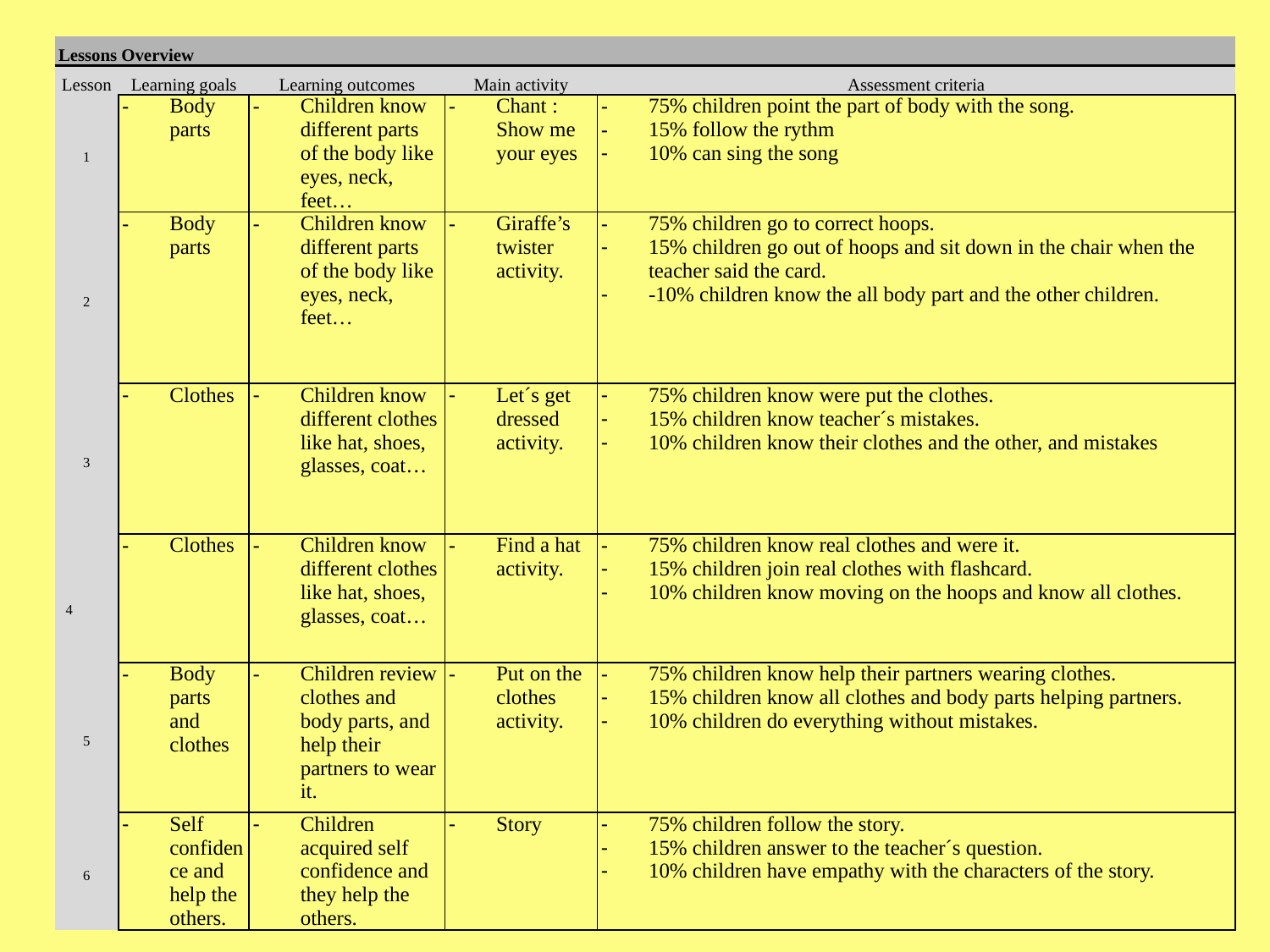

| Lessons Overview |  |  |  |  |
| --- | --- | --- | --- | --- |
| Lesson | Learning goals | Learning outcomes | Main activity | Assessment criteria |
| 1 | Body parts | Children know different parts of the body like eyes, neck, feet… | Chant : Show me your eyes | 75% children point the part of body with the song. 15% follow the rythm 10% can sing the song |
| 2 | Body parts | Children know different parts of the body like eyes, neck, feet… | Giraffe’s twister activity. | 75% children go to correct hoops. 15% children go out of hoops and sit down in the chair when the teacher said the card. -10% children know the all body part and the other children. |
| 3 | Clothes | Children know different clothes like hat, shoes, glasses, coat… | Let´s get dressed activity. | 75% children know were put the clothes. 15% children know teacher´s mistakes. 10% children know their clothes and the other, and mistakes |
| 4 | Clothes | Children know different clothes like hat, shoes, glasses, coat… | Find a hat activity. | 75% children know real clothes and were it. 15% children join real clothes with flashcard. 10% children know moving on the hoops and know all clothes. |
| 5 | Body parts and clothes | Children review clothes and body parts, and help their partners to wear it. | Put on the clothes activity. | 75% children know help their partners wearing clothes. 15% children know all clothes and body parts helping partners. 10% children do everything without mistakes. |
| 6 | Self confidence and help the others. | Children acquired self confidence and they help the others. | Story | 75% children follow the story. 15% children answer to the teacher´s question. 10% children have empathy with the characters of the story. |